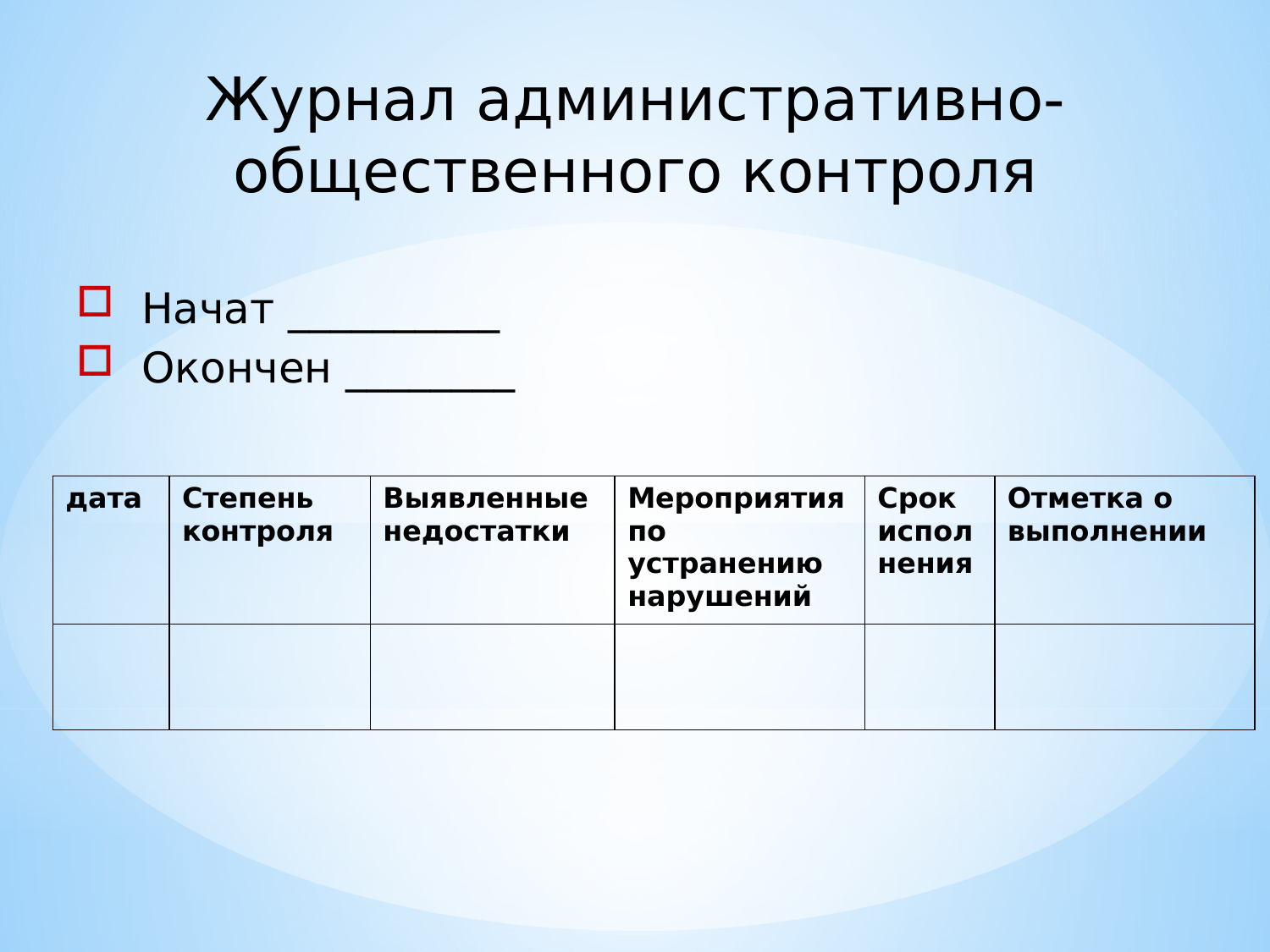

Журнал административно-общественного контроля

Начат __________
Окончен ________

| дата | Степень контроля | Выявленные недостатки | Мероприятия по устранению нарушений | Срок исполнения | Отметка о выполнении |
| --- | --- | --- | --- | --- | --- |
|  |  |  |  |  |  |